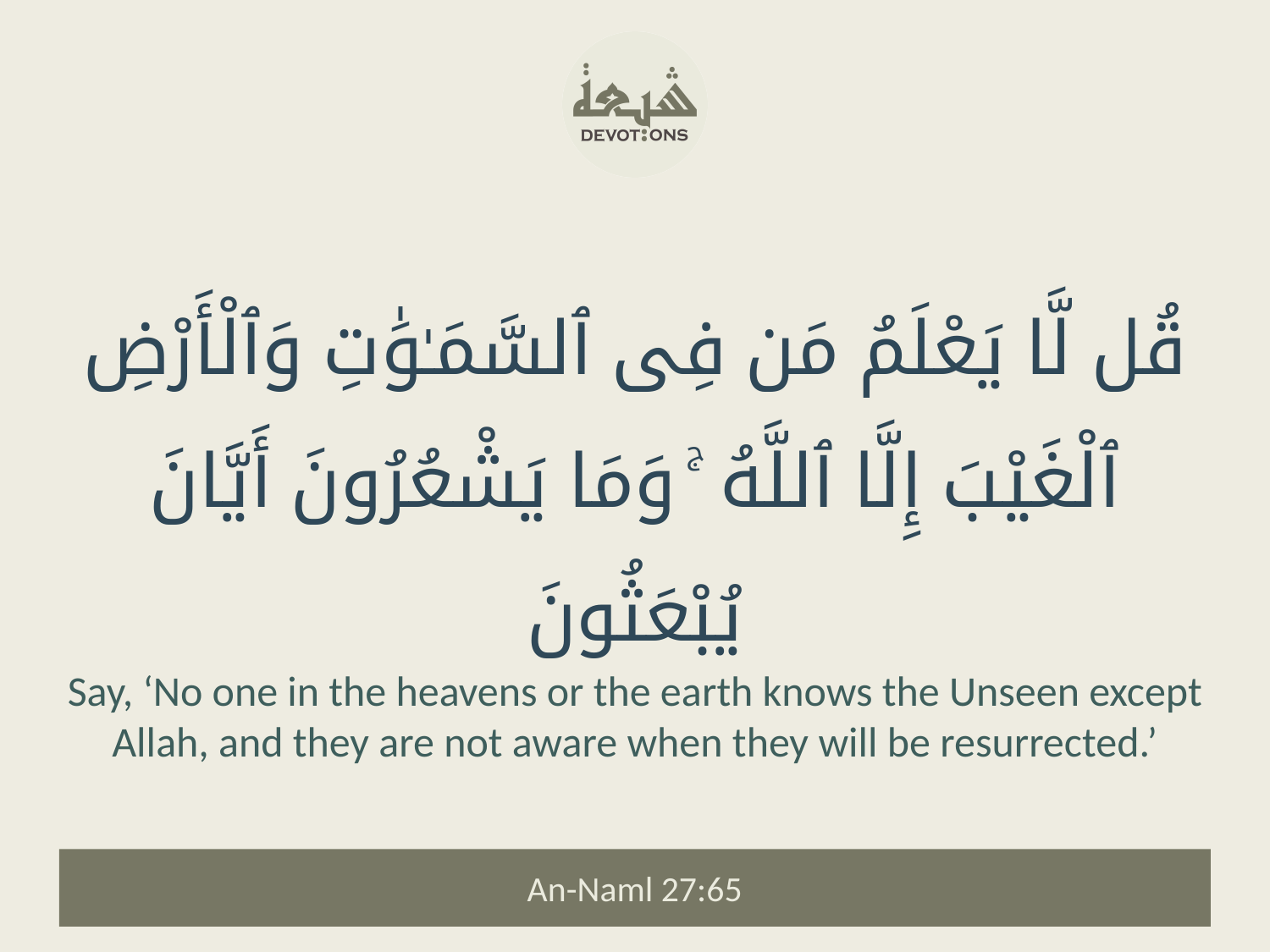

قُل لَّا يَعْلَمُ مَن فِى ٱلسَّمَـٰوَٰتِ وَٱلْأَرْضِ ٱلْغَيْبَ إِلَّا ٱللَّهُ ۚ وَمَا يَشْعُرُونَ أَيَّانَ يُبْعَثُونَ
Say, ‘No one in the heavens or the earth knows the Unseen except Allah, and they are not aware when they will be resurrected.’
An-Naml 27:65